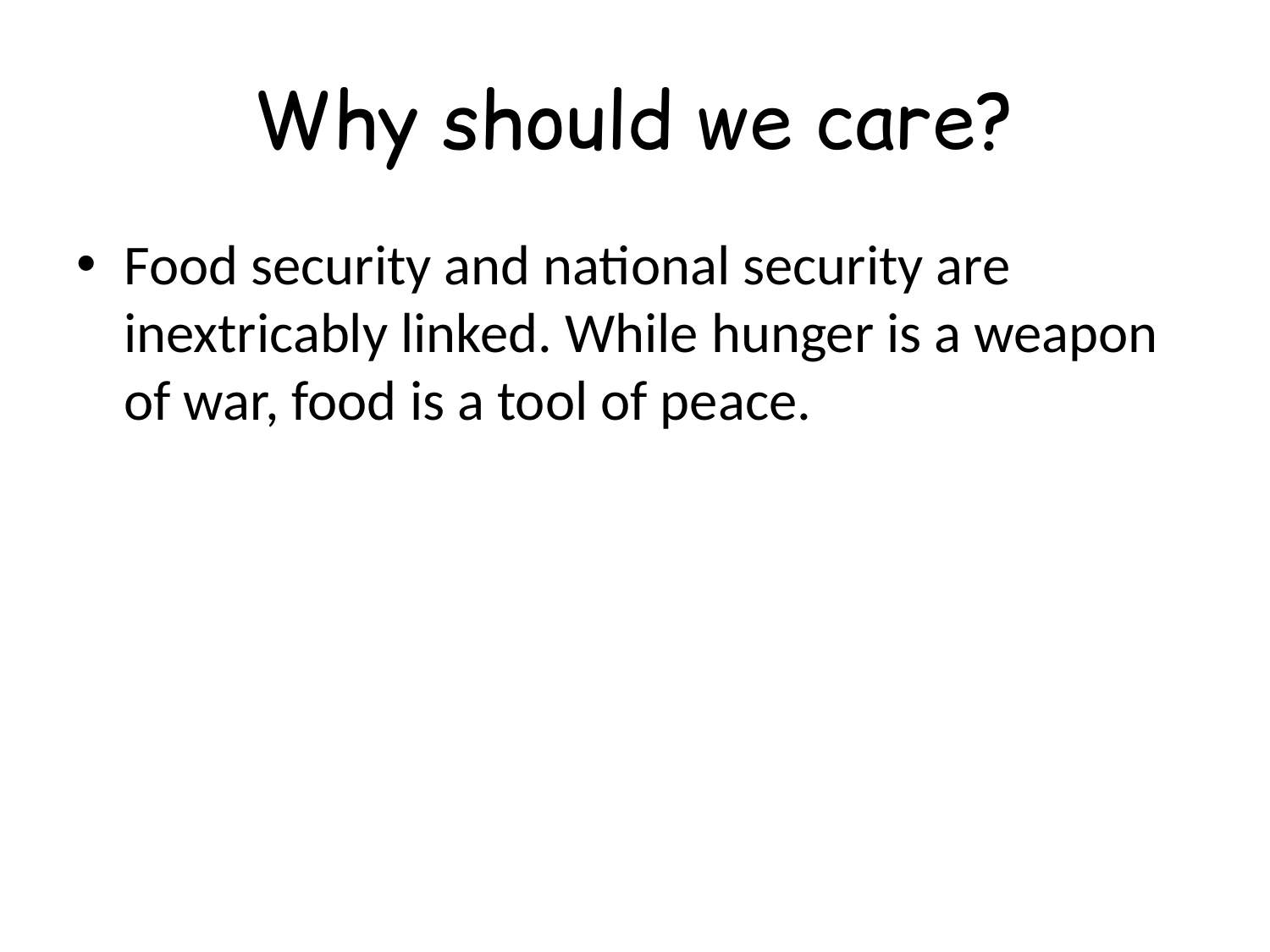

# Why should we care?
Food security and national security are inextricably linked. While hunger is a weapon of war, food is a tool of peace.